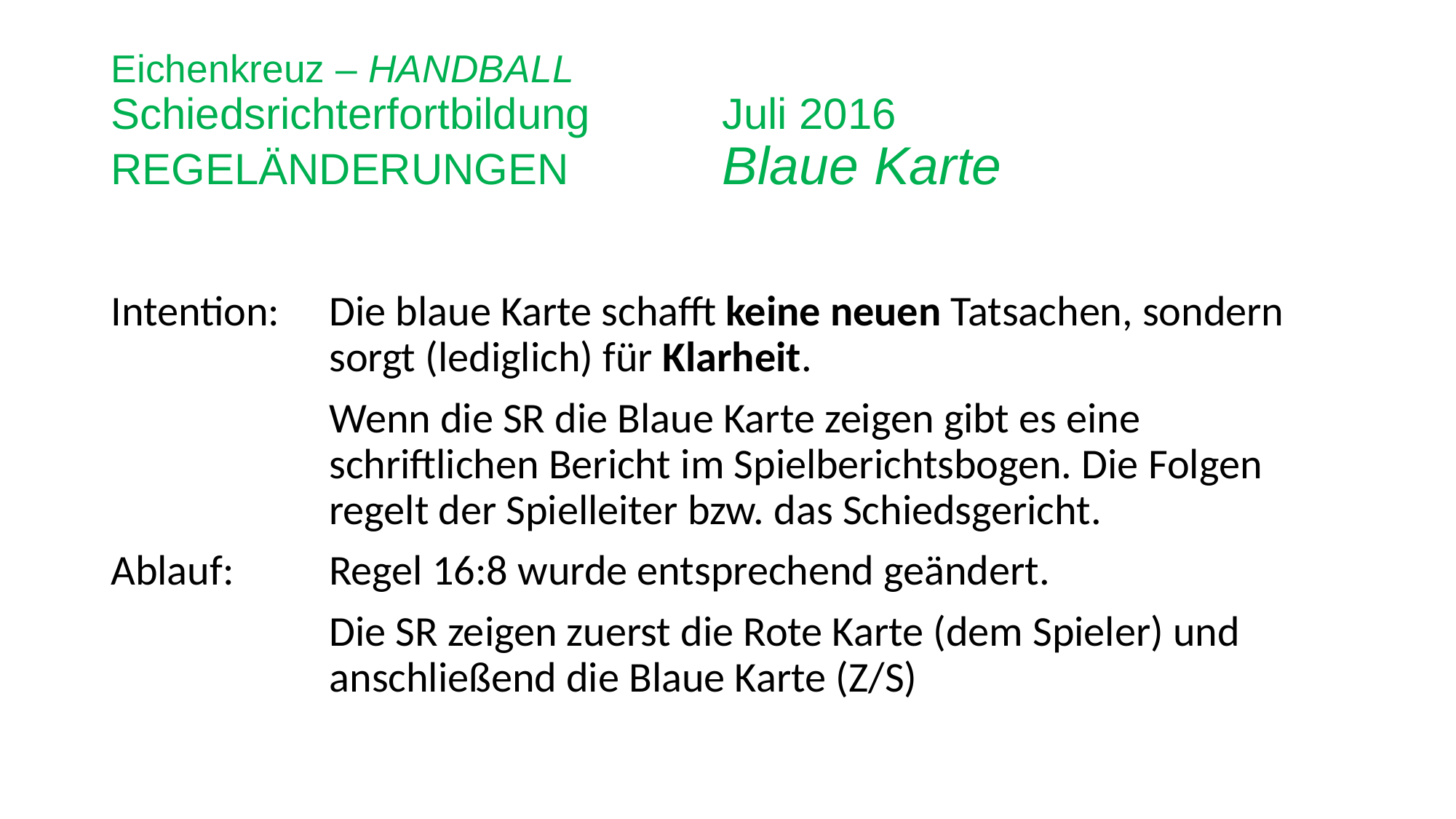

# Eichenkreuz – HANDBALL Schiedsrichterfortbildung		Juli 2016 REGELÄNDERUNGEN     		Blaue Karte

Intention: 	Die blaue Karte schafft keine neuen Tatsachen, sondern 			sorgt (lediglich) für Klarheit.
	        	Wenn die SR die Blaue Karte zeigen gibt es eine 				schriftlichen Bericht im Spielberichtsbogen. Die Folgen 			regelt der Spielleiter bzw. das Schiedsgericht.
Ablauf:	Regel 16:8 wurde entsprechend geändert.
		Die SR zeigen zuerst die Rote Karte (dem Spieler) und 			anschließend die Blaue Karte (Z/S)